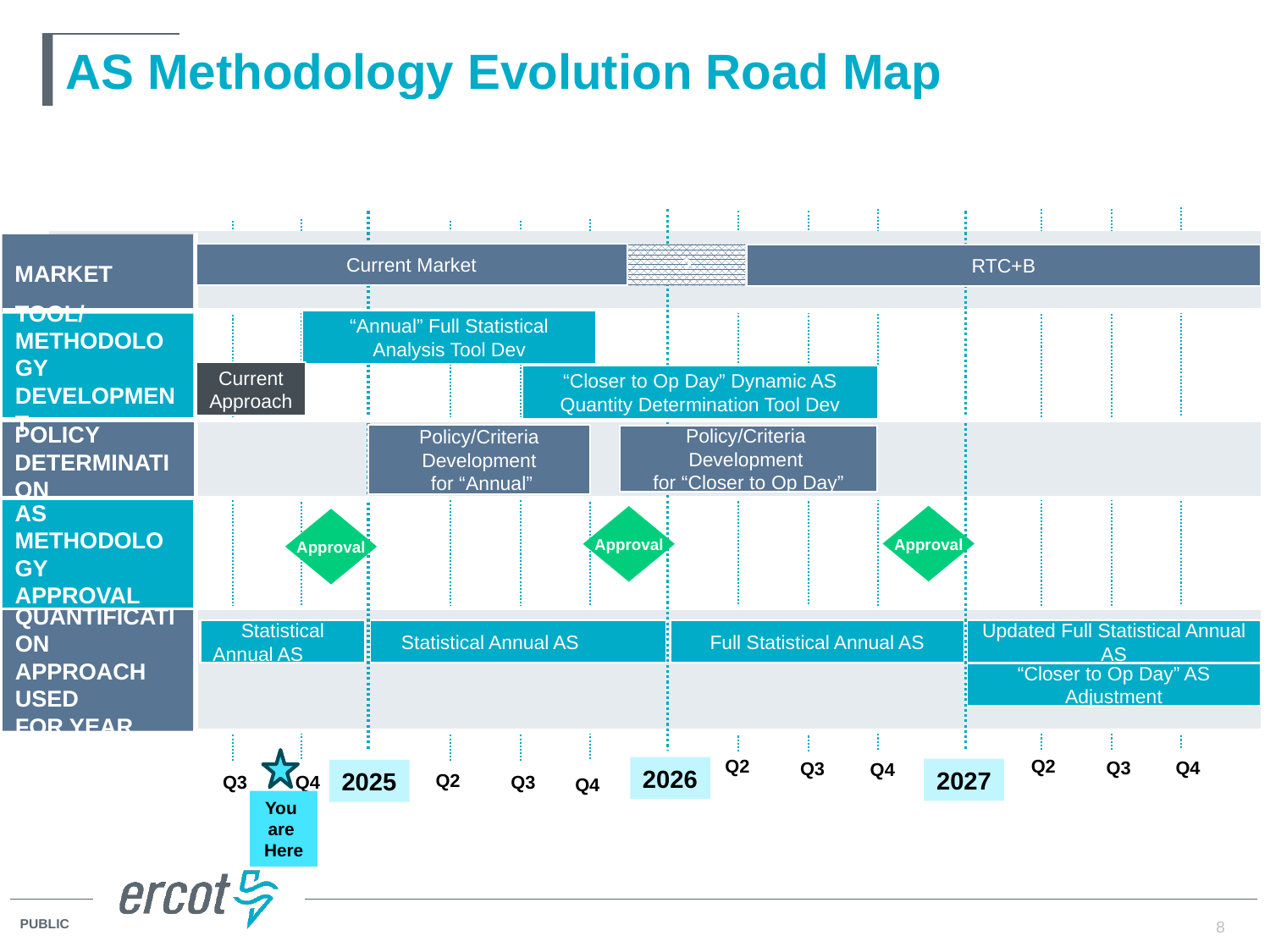

# AS Methodology Evolution Road Map

Market
Current Market
?
RTC+B
“Annual” Full Statistical Analysis Tool Dev
Tool/ Methodology  Development
Current Approach
“Closer to Op Day” Dynamic AS Quantity Determination Tool Dev

Policy
Determination
Policy/Criteria Development
 for “Annual”
Policy/Criteria
Development
for “Closer to Op Day”
AS Methodology
Approval
Approval
Approval
Approval

Quantification Approach Used
for Year
Statistical Annual AS
Statistical Annual AS
Full Statistical Annual AS
Updated Full Statistical Annual AS
“Closer to Op Day” AS Adjustment
Q2
Q2
Q4

Q3
Q3
Q4
2026
2027
2025
Q2
Q3
Q4
Q3
Q4
You
are
Here